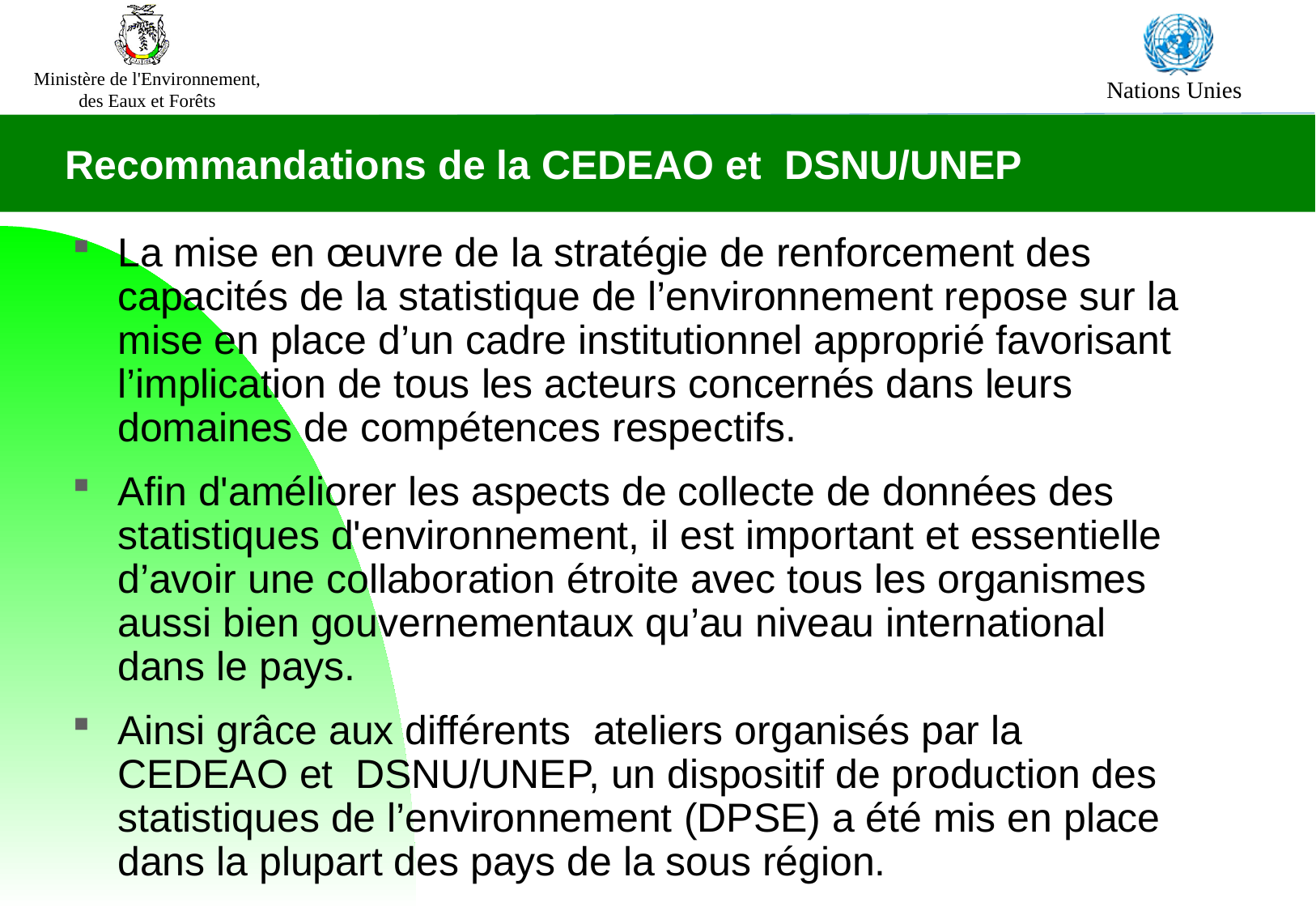

Recommandations de la CEDEAO et  DSNU/UNEP
La mise en œuvre de la stratégie de renforcement des capacités de la statistique de l’environnement repose sur la mise en place d’un cadre institutionnel approprié favorisant l’implication de tous les acteurs concernés dans leurs domaines de compétences respectifs.
Afin d'améliorer les aspects de collecte de données des statistiques d'environnement, il est important et essentielle d’avoir une collaboration étroite avec tous les organismes aussi bien gouvernementaux qu’au niveau international dans le pays.
Ainsi grâce aux différents  ateliers organisés par la CEDEAO et  DSNU/UNEP, un dispositif de production des statistiques de l’environnement (DPSE) a été mis en place dans la plupart des pays de la sous région.